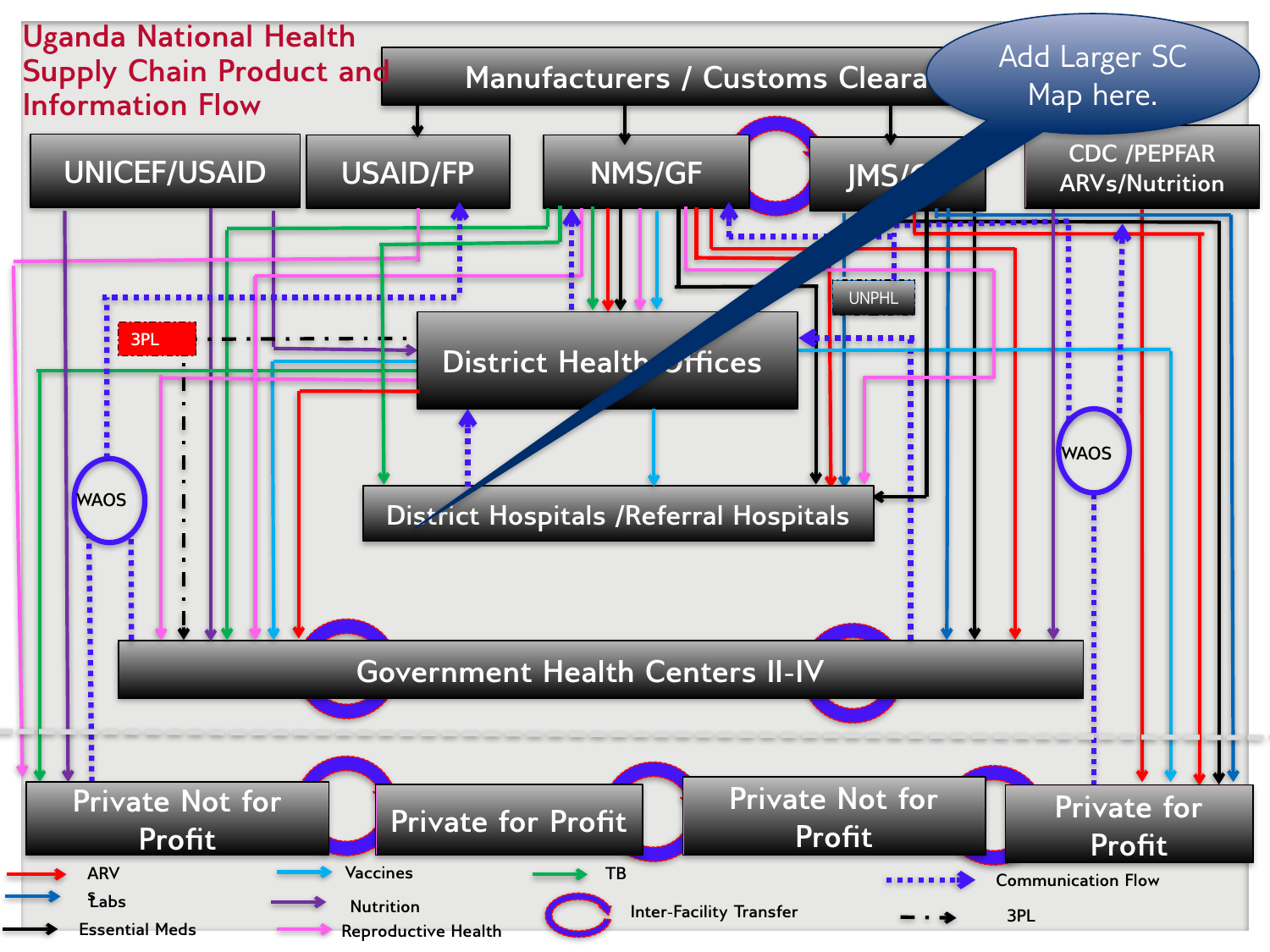

Uganda National Health Supply Chain Product and Information Flow
Add Larger SC Map here.
Manufacturers / Customs Clearance

CDC /PEPFAR
ARVs/Nutrition
UNICEF/USAID
USAID/FP
NMS/GF
JMS/GF
UNPHL
District Health Offices
3PL

WAOS

WAOS
District Hospitals /Referral Hospitals

Government Health Centers II-IV

Private Not for Profit

Private Not for Profit

Private for Profit

Private for Profit

Vaccines
ARVs
TB
Communication Flow
Labs
Nutrition

Inter-Facility Transfer
3PL
Essential Meds
Reproductive Health